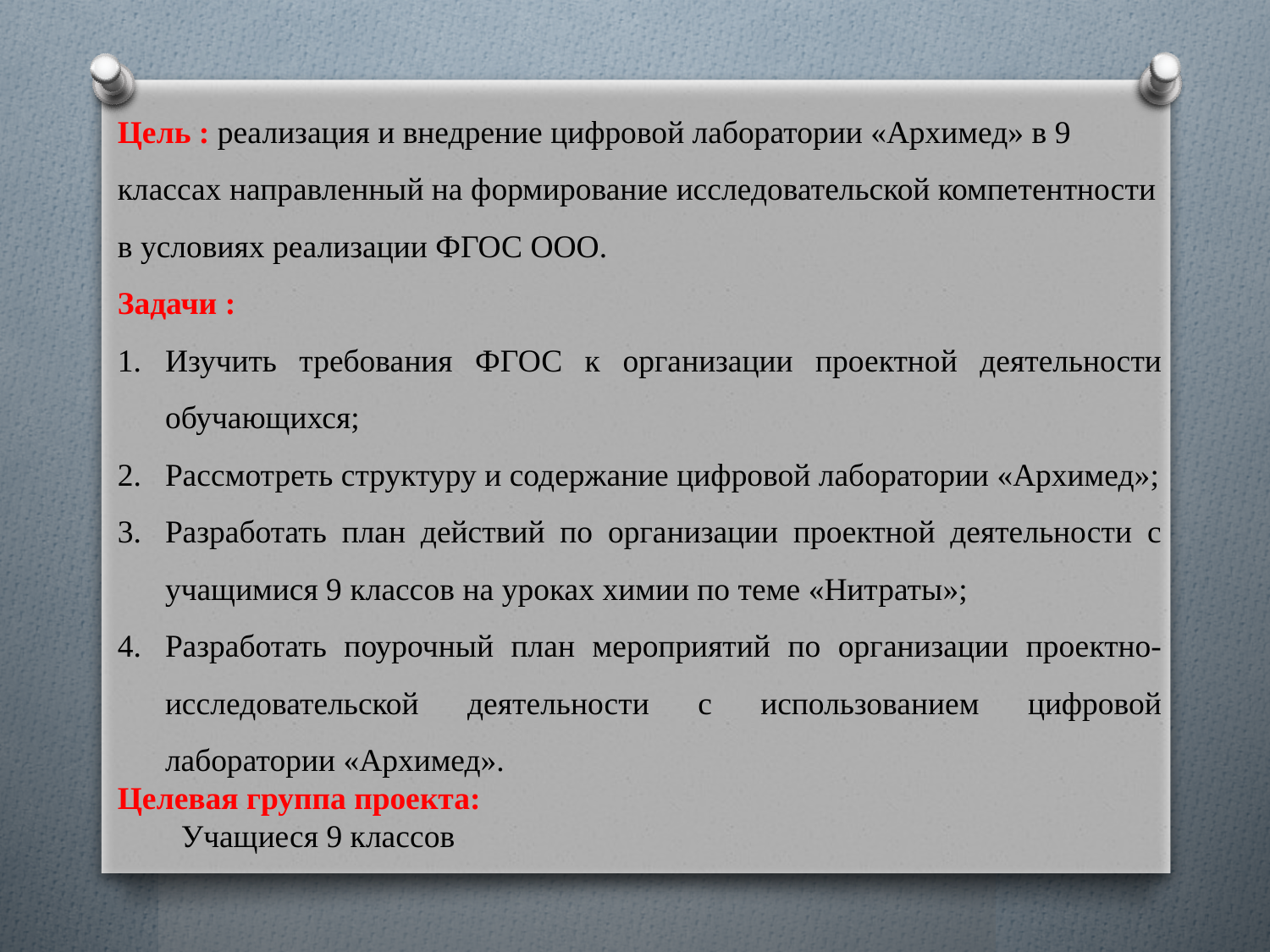

Цель : реализация и внедрение цифровой лаборатории «Архимед» в 9 классах направленный на формирование исследовательской компетентности в условиях реализации ФГОС ООО.
Задачи :
Изучить требования ФГОС к организации проектной деятельности обучающихся;
Рассмотреть структуру и содержание цифровой лаборатории «Архимед»;
Разработать план действий по организации проектной деятельности с учащимися 9 классов на уроках химии по теме «Нитраты»;
Разработать поурочный план мероприятий по организации проектно-исследовательской деятельности с использованием цифровой лаборатории «Архимед».
Целевая группа проекта:
Учащиеся 9 классов